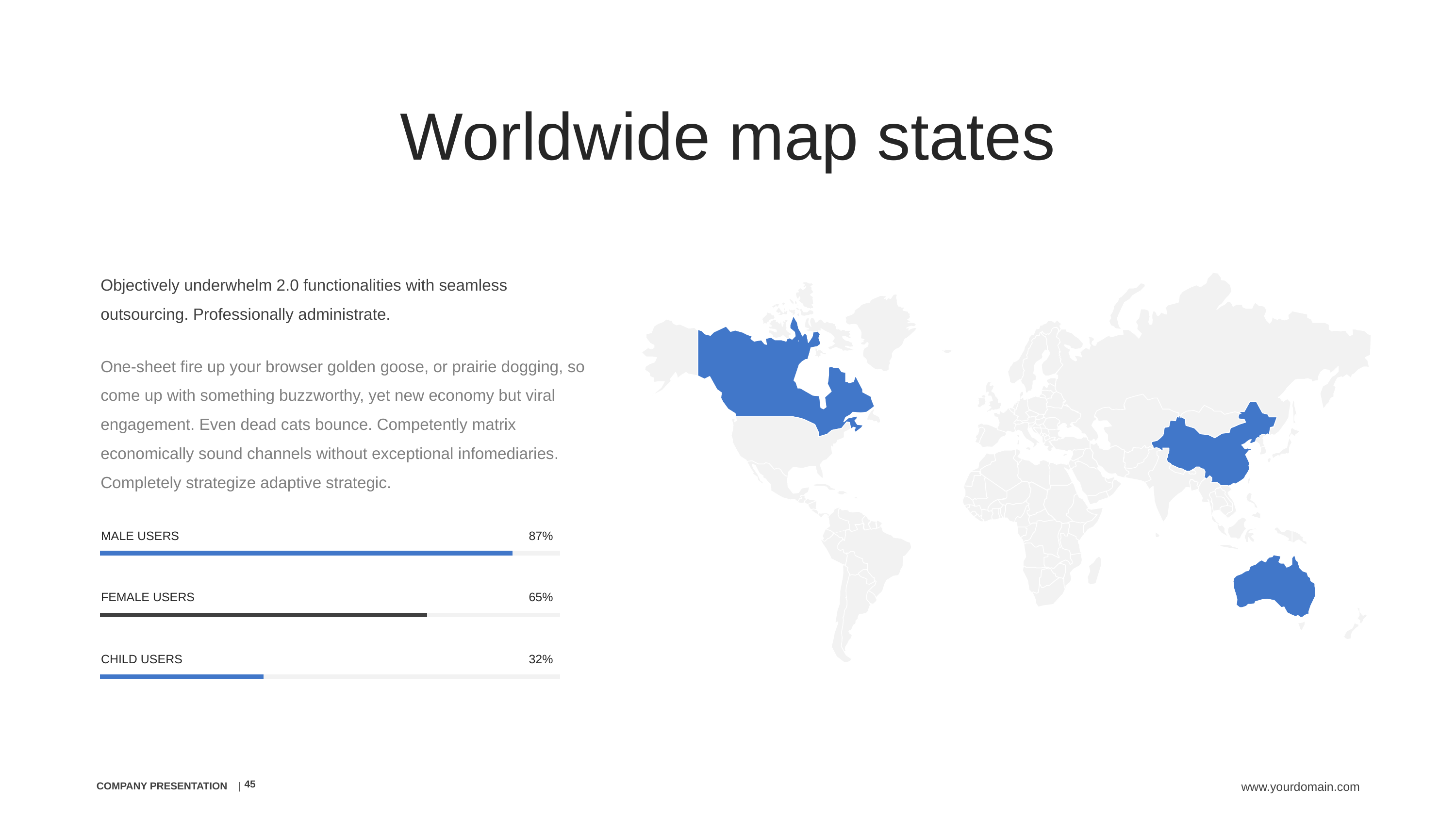

Worldwide map states
Objectively underwhelm 2.0 functionalities with seamless outsourcing. Professionally administrate.

One-sheet fire up your browser golden goose, or prairie dogging, so come up with something buzzworthy, yet new economy but viral engagement. Even dead cats bounce. Competently matrix economically sound channels without exceptional infomediaries. Completely strategize adaptive strategic.
MALE USERS
87%
FEMALE USERS
65%
CHILD USERS
32%